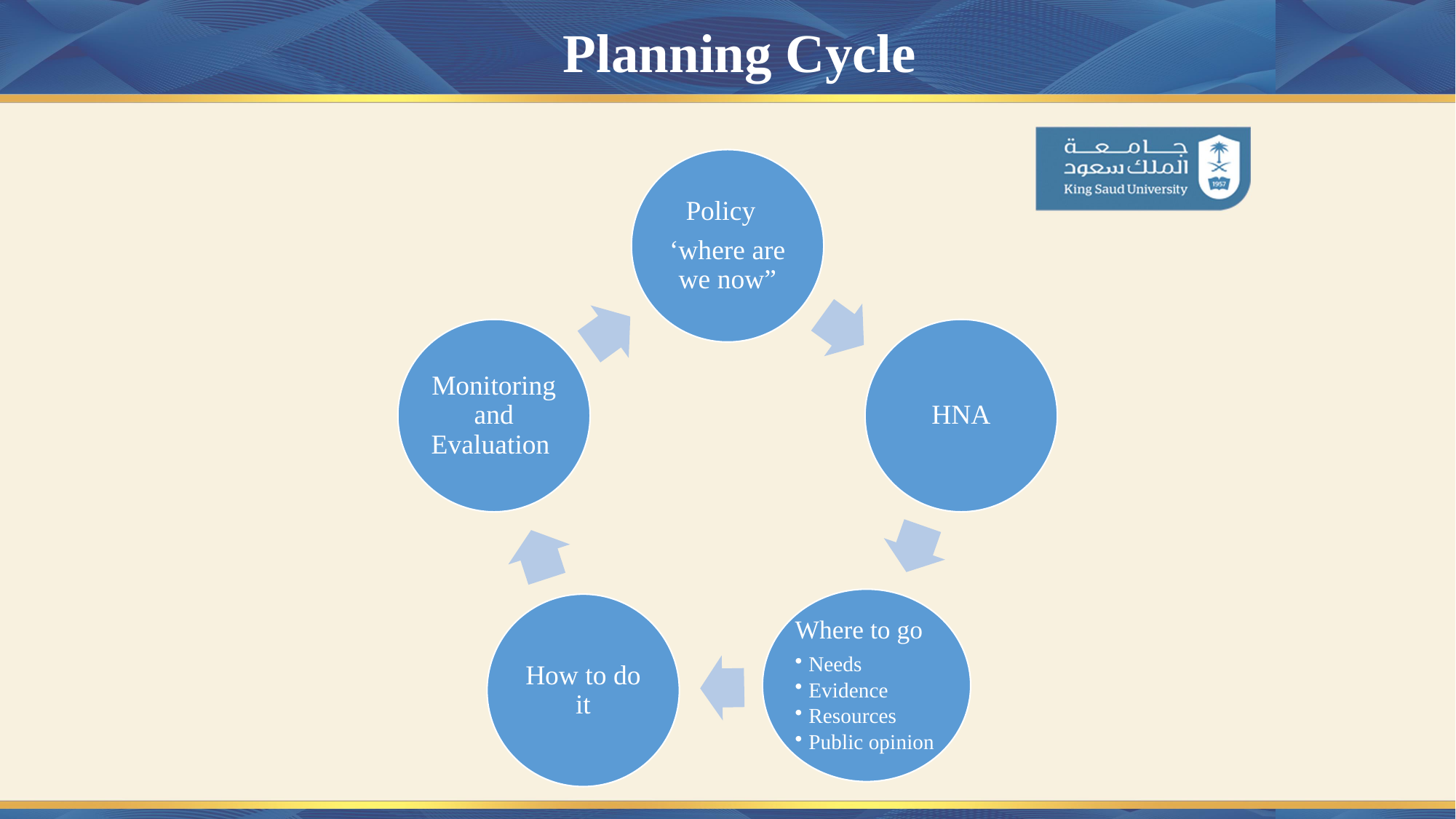

# Planning Cycle
Policy
‘where are we now”

HNA

Where to go
Needs
Evidence
Resources
Public opinion

How to do it

Monitoring and Evaluation